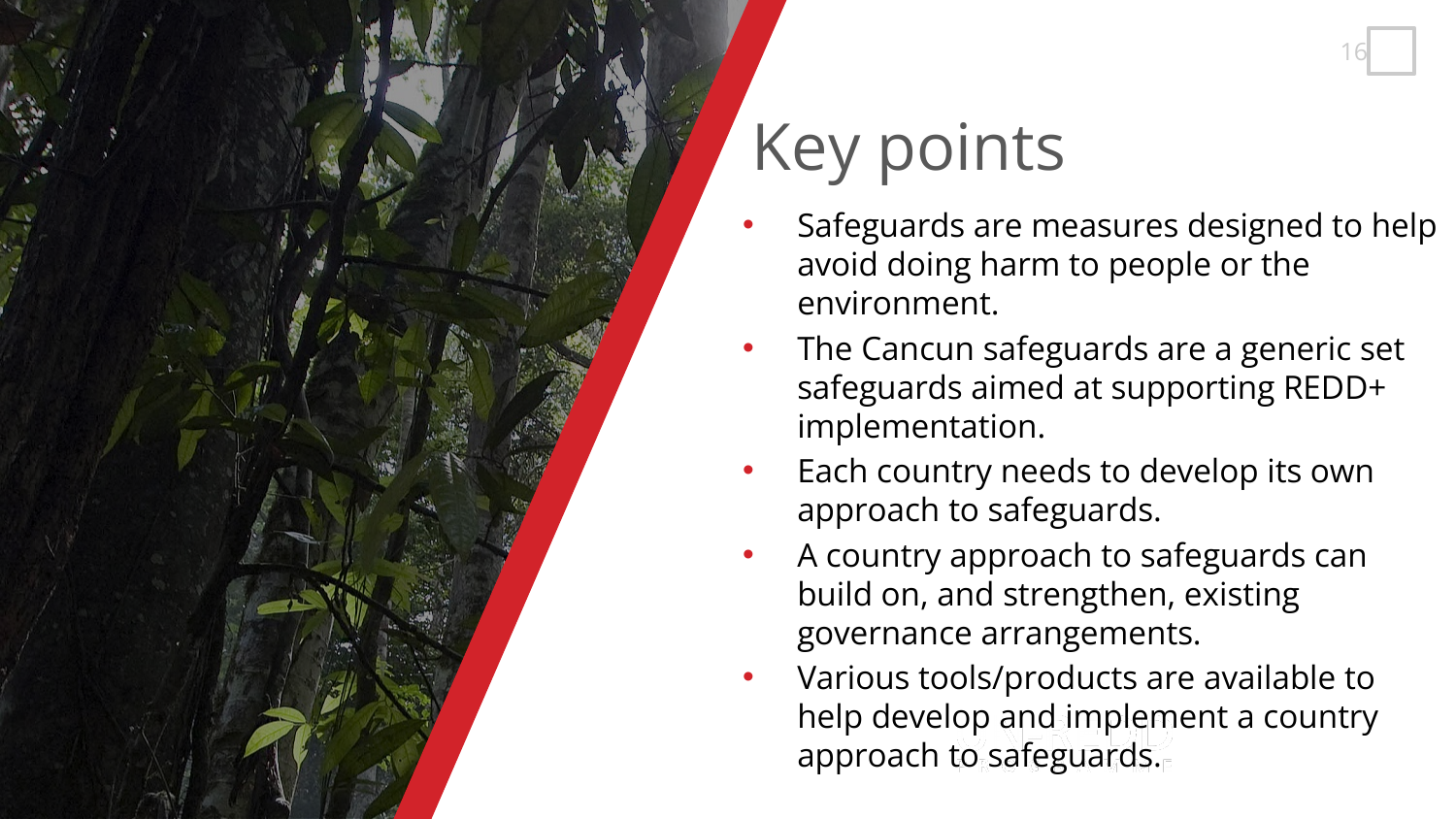

Safeguards are measures designed to help avoid doing harm to people or the environment.
The Cancun safeguards are a generic set safeguards aimed at supporting REDD+ implementation.
Each country needs to develop its own approach to safeguards.
A country approach to safeguards can build on, and strengthen, existing governance arrangements.
Various tools/products are available to help develop and implement a country approach to safeguards.